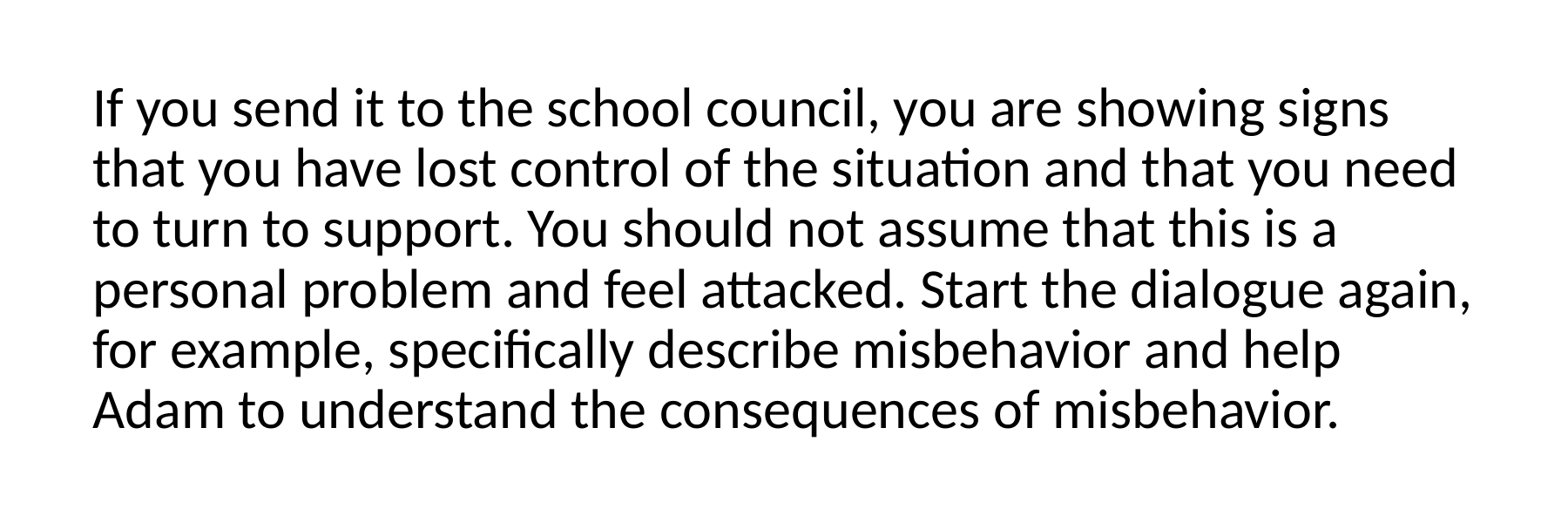

If you send it to the school council, you are showing signs that you have lost control of the situation and that you need to turn to support. You should not assume that this is a personal problem and feel attacked. Start the dialogue again, for example, specifically describe misbehavior and help Adam to understand the consequences of misbehavior.